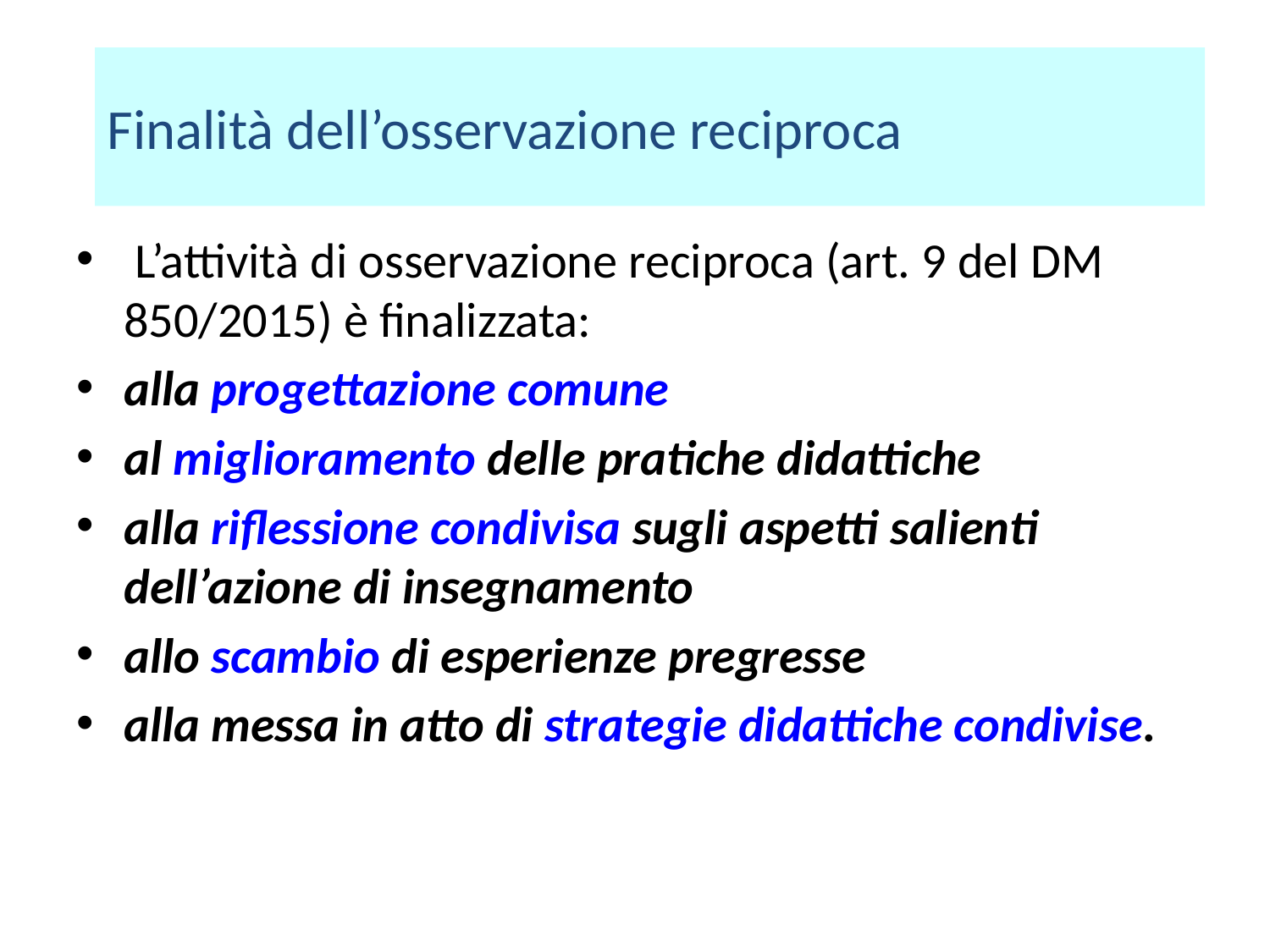

Finalità dell’osservazione reciproca
 L’attività di osservazione reciproca (art. 9 del DM 850/2015) è finalizzata:
alla progettazione comune
al miglioramento delle pratiche didattiche
alla riflessione condivisa sugli aspetti salienti dell’azione di insegnamento
allo scambio di esperienze pregresse
alla messa in atto di strategie didattiche condivise.